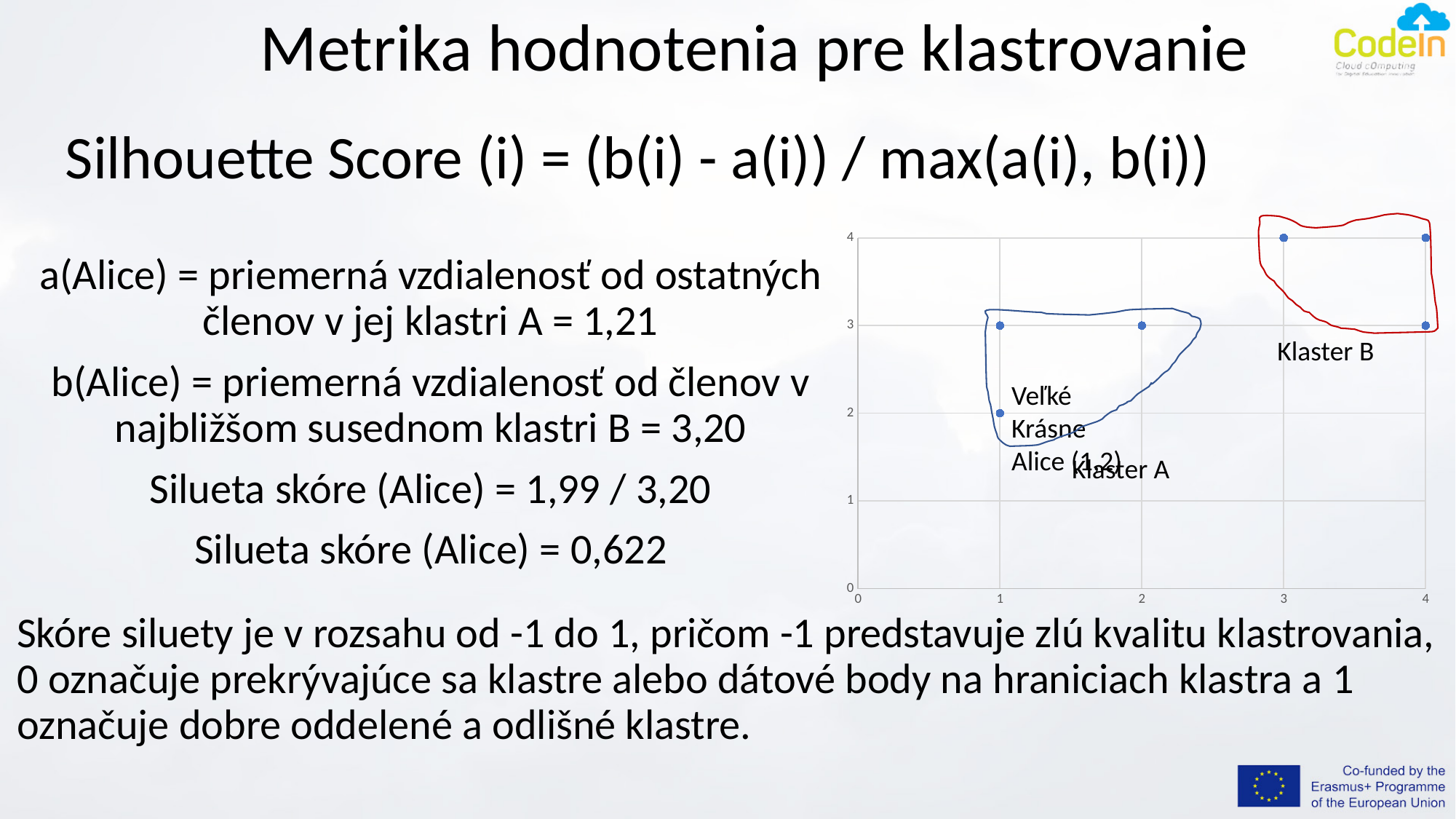

# Metrika hodnotenia pre klastrovanie
Silhouette Score (i) = (b(i) - a(i)) / max(a(i), b(i))

### Chart

| Category | Y |
|---|---|
a(Alice) = priemerná vzdialenosť od ostatných členov v jej klastri A = 1,21
b(Alice) = priemerná vzdialenosť od členov v najbližšom susednom klastri B = 3,20
Silueta skóre (Alice) = 1,99 / 3,20
Silueta skóre (Alice) = 0,622

Klaster B
Veľké Krásne Alice (1,2)
Klaster A
Skóre siluety je v rozsahu od -1 do 1, pričom -1 predstavuje zlú kvalitu klastrovania, 0 označuje prekrývajúce sa klastre alebo dátové body na hraniciach klastra a 1 označuje dobre oddelené a odlišné klastre.